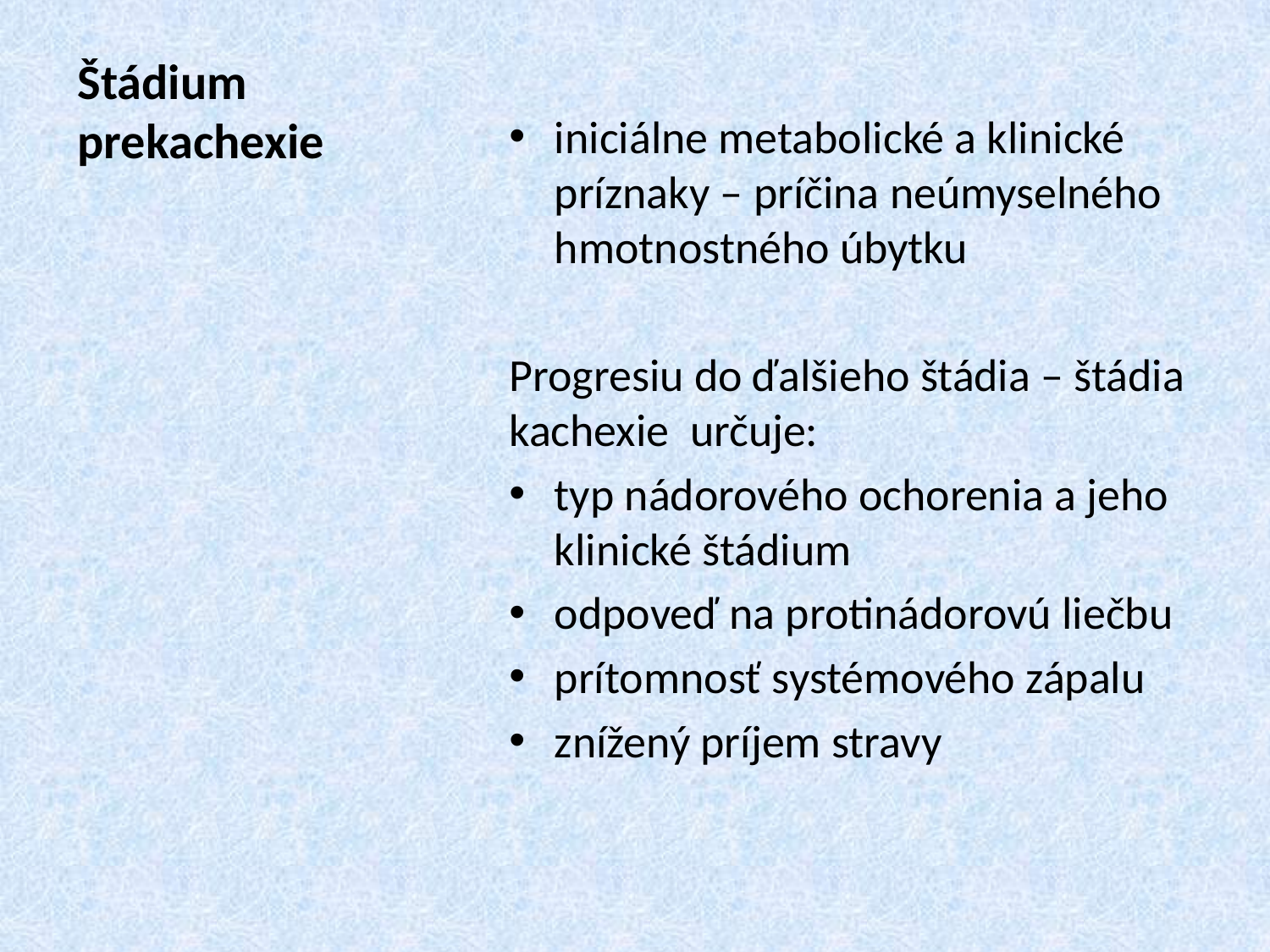

# Štádium prekachexie

iniciálne metabolické a klinické príznaky – príčina neúmyselného hmotnostného úbytku

Progresiu do ďalšieho štádia – štádia kachexie  určuje:
typ nádorového ochorenia a jeho klinické štádium
odpoveď na protinádorovú liečbu
prítomnosť systémového zápalu
znížený príjem stravy